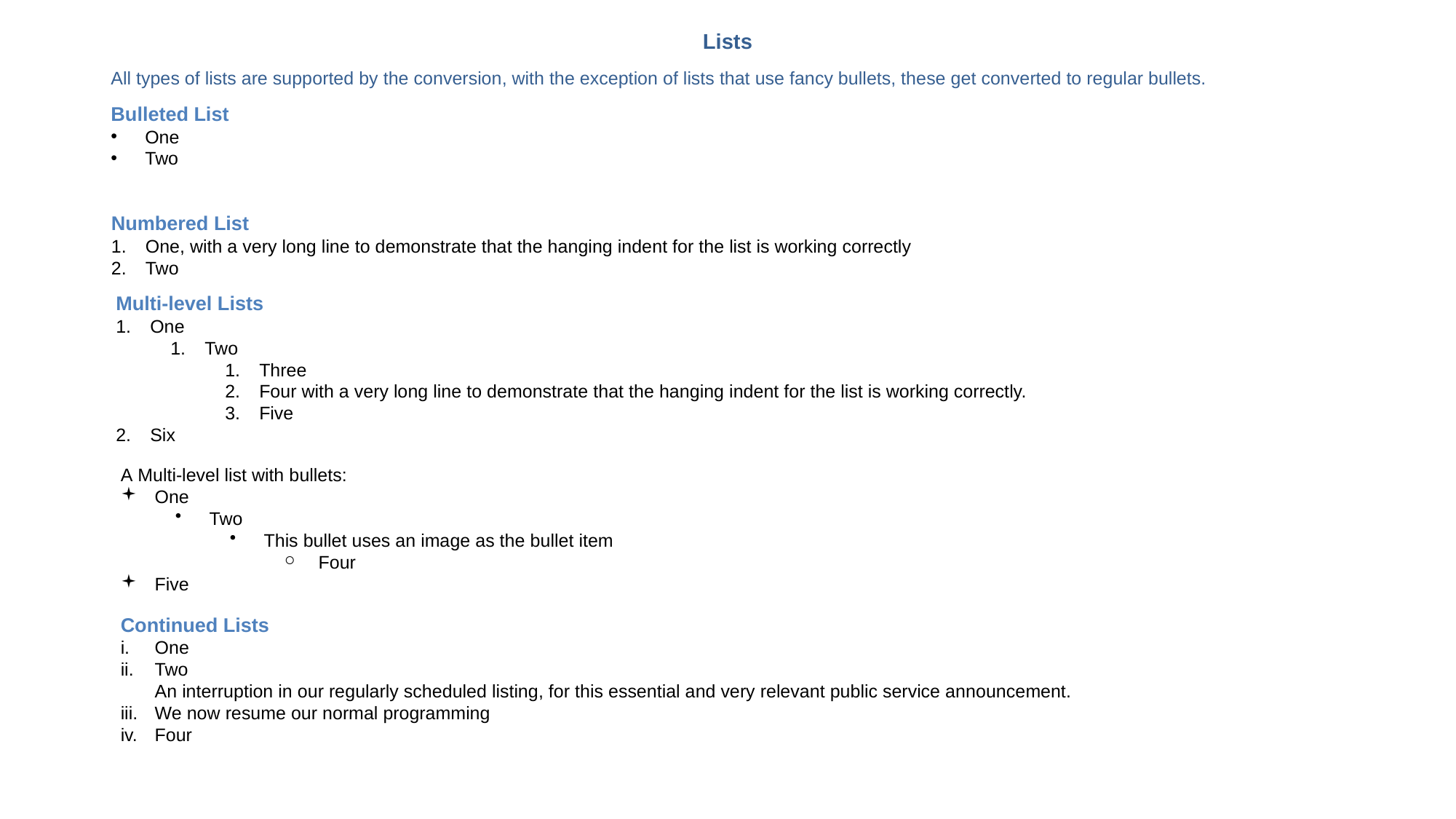

Lists
All types of lists are supported by the conversion, with the exception of lists that use fancy bullets, these get converted to regular bullets.
Bulleted List
One
Two

Numbered List
One, with a very long line to demonstrate that the hanging indent for the list is working correctly
Two
Multi-level Lists
One
Two
Three
Four with a very long line to demonstrate that the hanging indent for the list is working correctly.
Five
Six

A Multi-level list with bullets:
One
Two
This bullet uses an image as the bullet item
Four
Five
Continued Lists
One
Two
An interruption in our regularly scheduled listing, for this essential and very relevant public service announcement.
We now resume our normal programming
Four